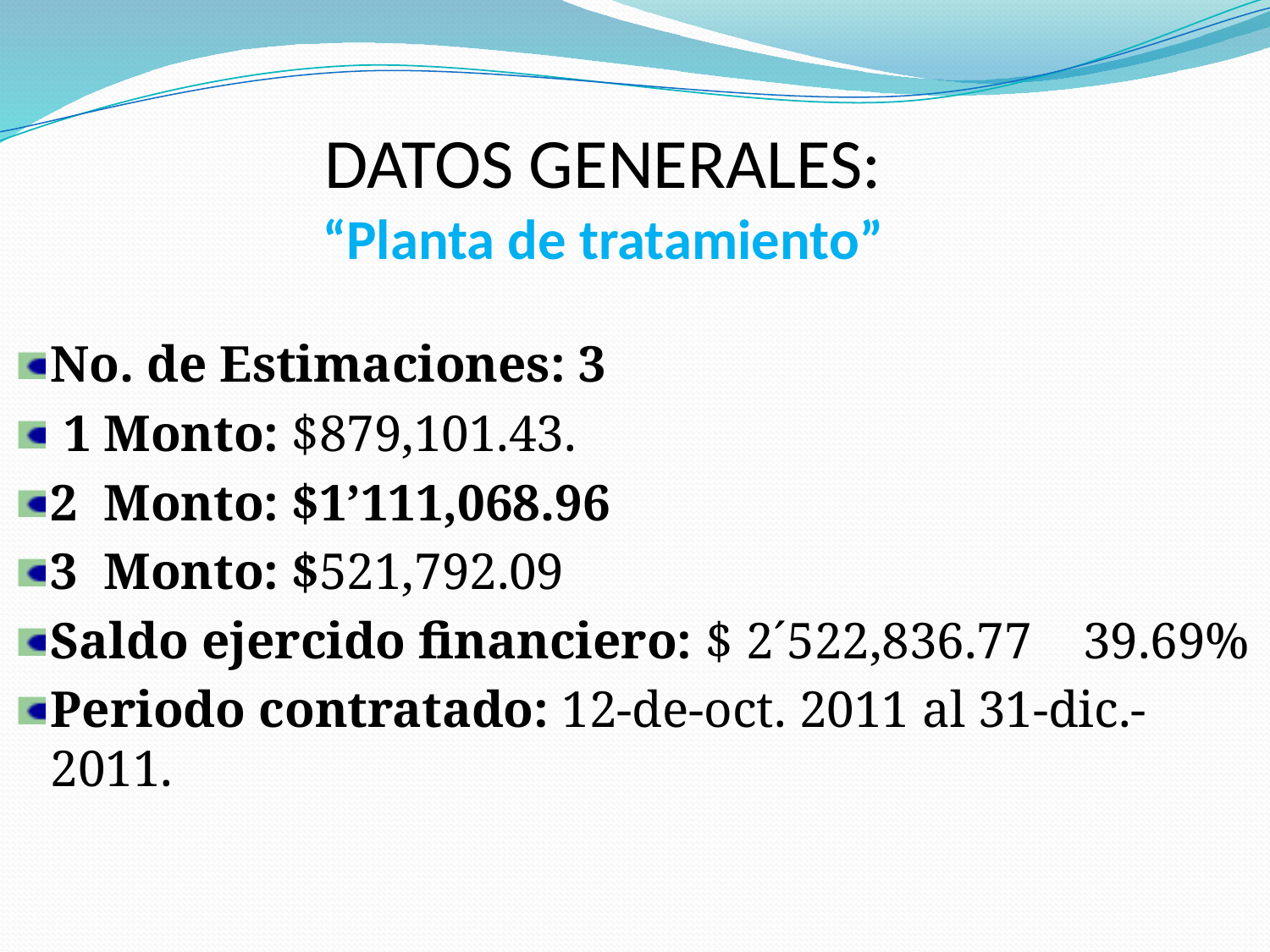

# DATOS GENERALES: “Planta de tratamiento”

No. de Estimaciones: 3
 1 Monto: $879,101.43.
2  Monto: $1’111,068.96
3  Monto: $521,792.09
Saldo ejercido financiero: $ 2´522,836.77    39.69%
Periodo contratado: 12-de-oct. 2011 al 31-dic.-2011.